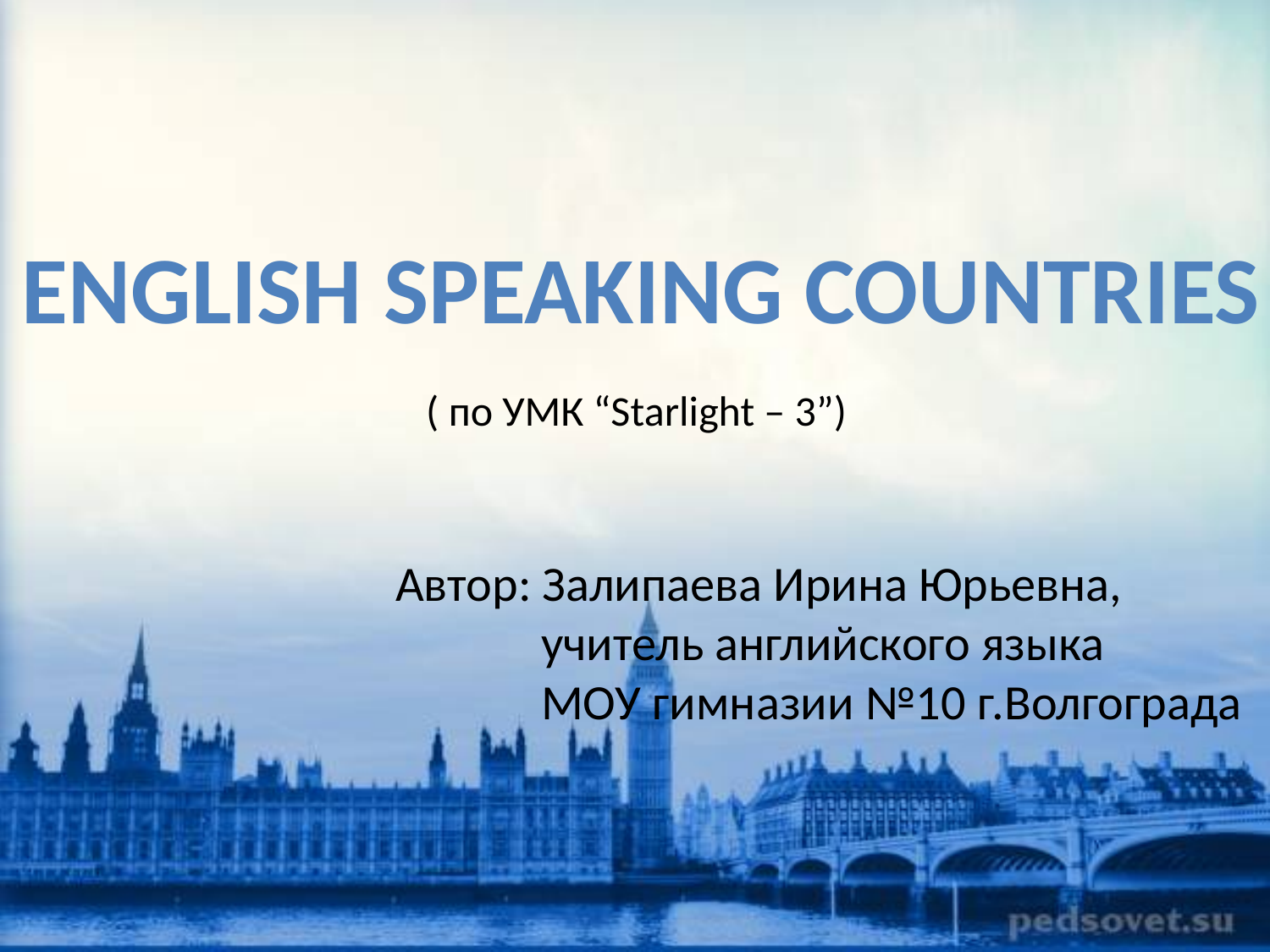

English speaking countries
( по УМК “Starlight – 3”)
Автор: Залипаева Ирина Юрьевна,
             учитель английского языка
             МОУ гимназии №10 г.Волгограда